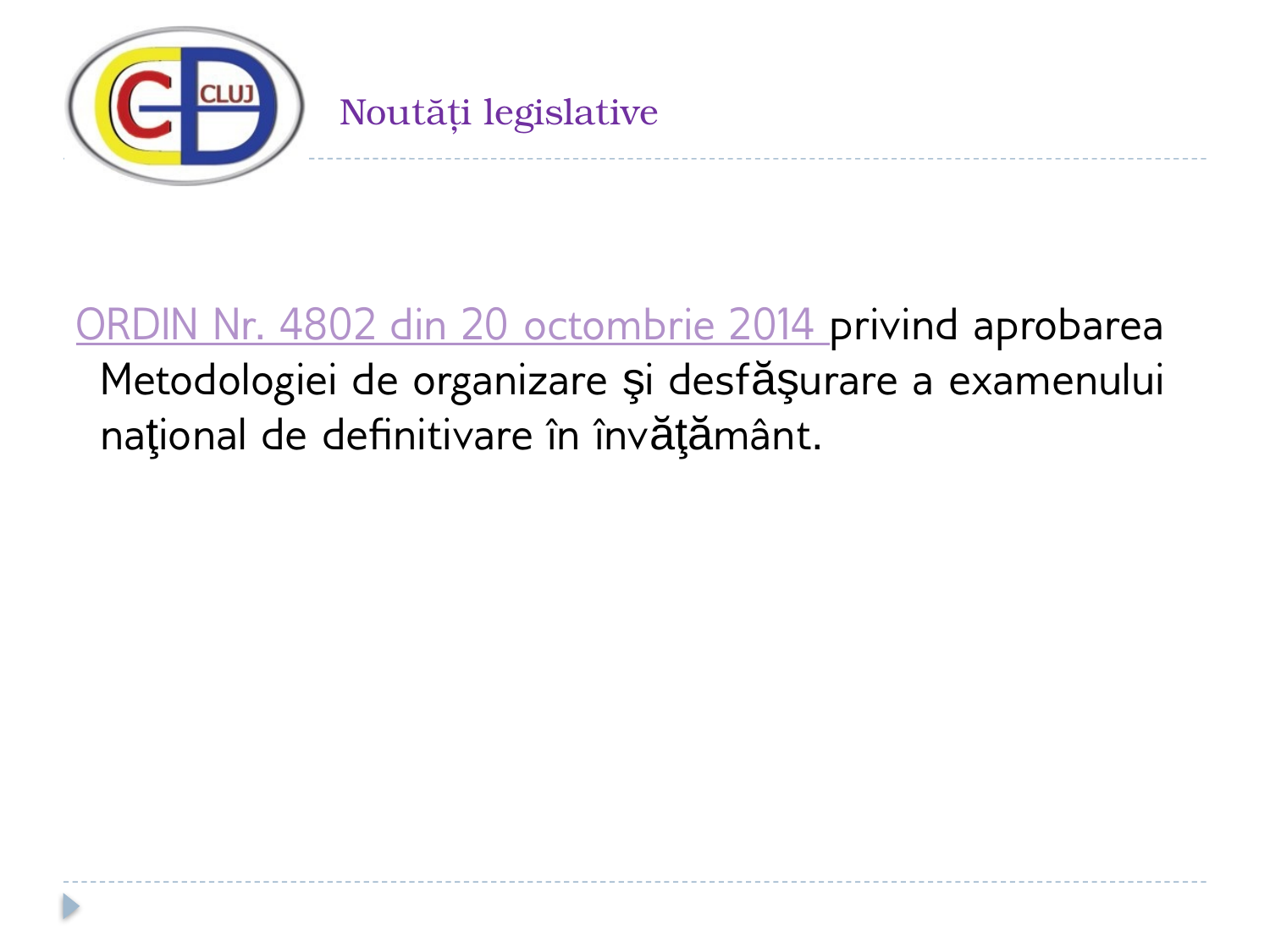

# Noutăţi legislative
 ORDIN Nr. 4802 din 20 octombrie 2014 privind aprobarea Metodologiei de organizare şi desfăşurare a examenului naţional de definitivare în învăţământ.